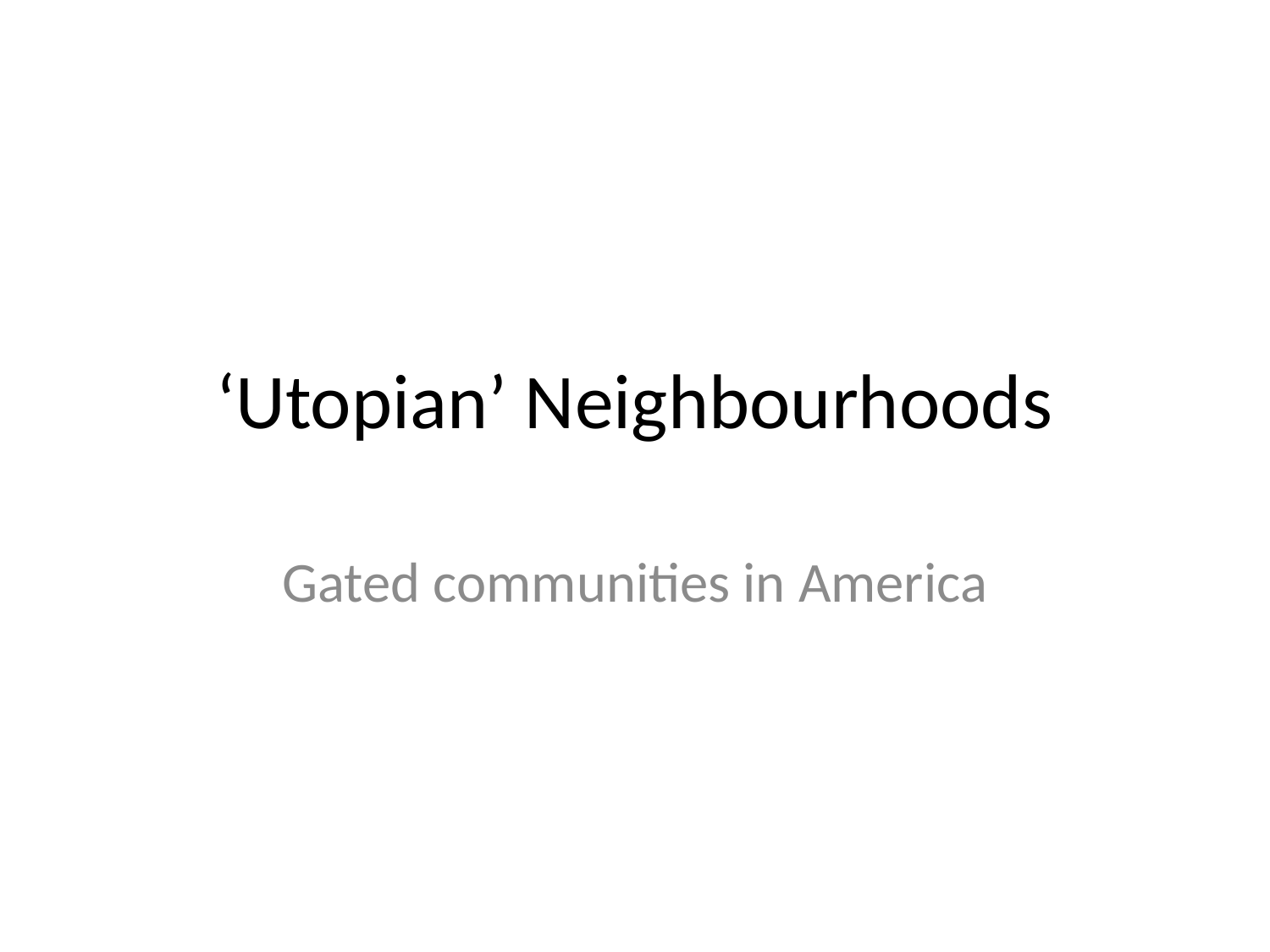

# ‘Utopian’ Neighbourhoods
Gated communities in America